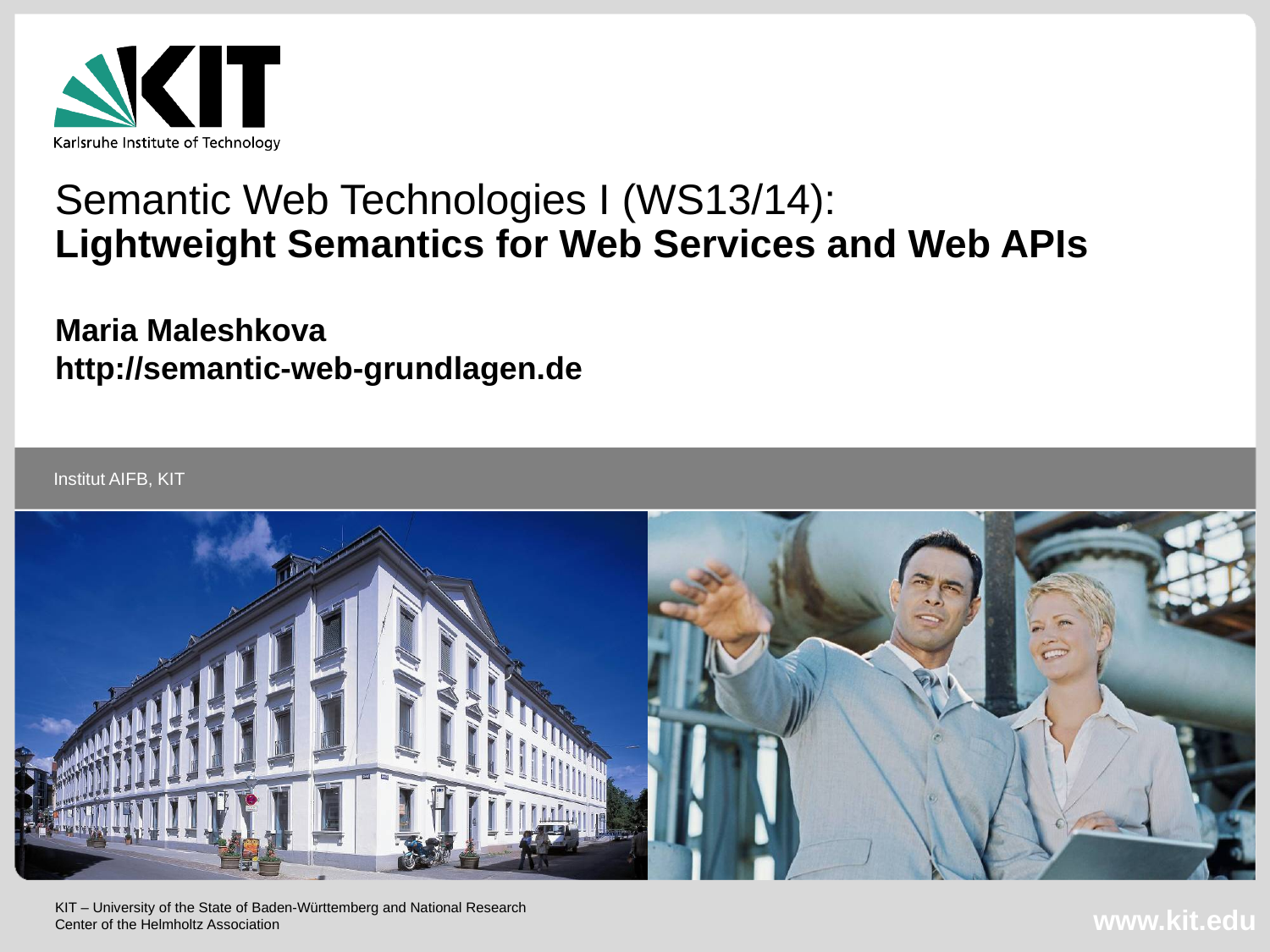

# Semantic Web Technologies I (WS13/14): Lightweight Semantics for Web Services and Web APIs
Maria Maleshkova
http://semantic-web-grundlagen.de